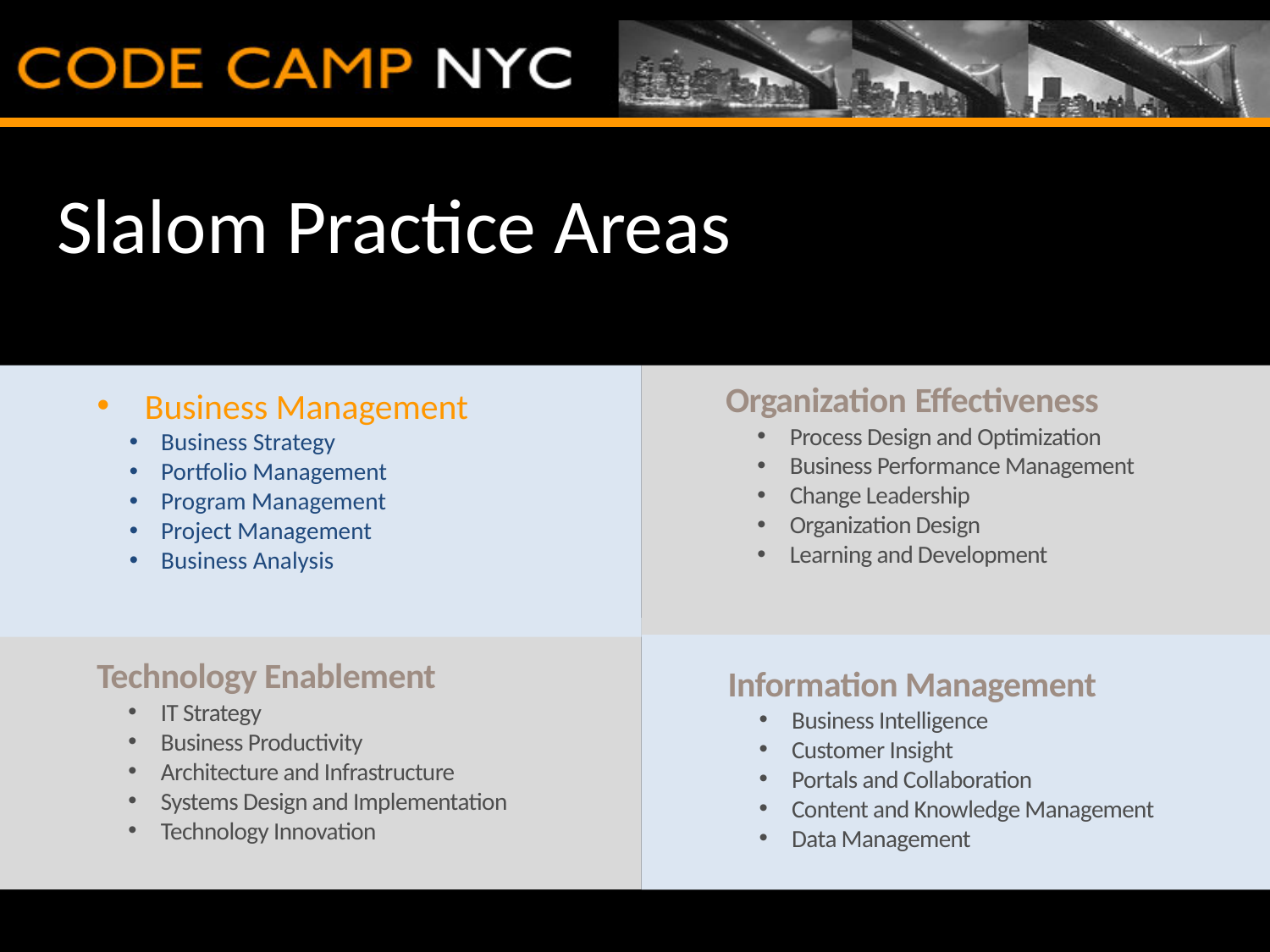

# Slalom Practice Areas

Business Management
Business Strategy
Portfolio Management
Program Management
Project Management
Business Analysis

Organization Effectiveness
Process Design and Optimization
Business Performance Management
Change Leadership
Organization Design
Learning and Development

Technology Enablement
IT Strategy
Business Productivity
Architecture and Infrastructure
Systems Design and Implementation
Technology Innovation
Information Management
Business Intelligence
Customer Insight
Portals and Collaboration
Content and Knowledge Management
Data Management